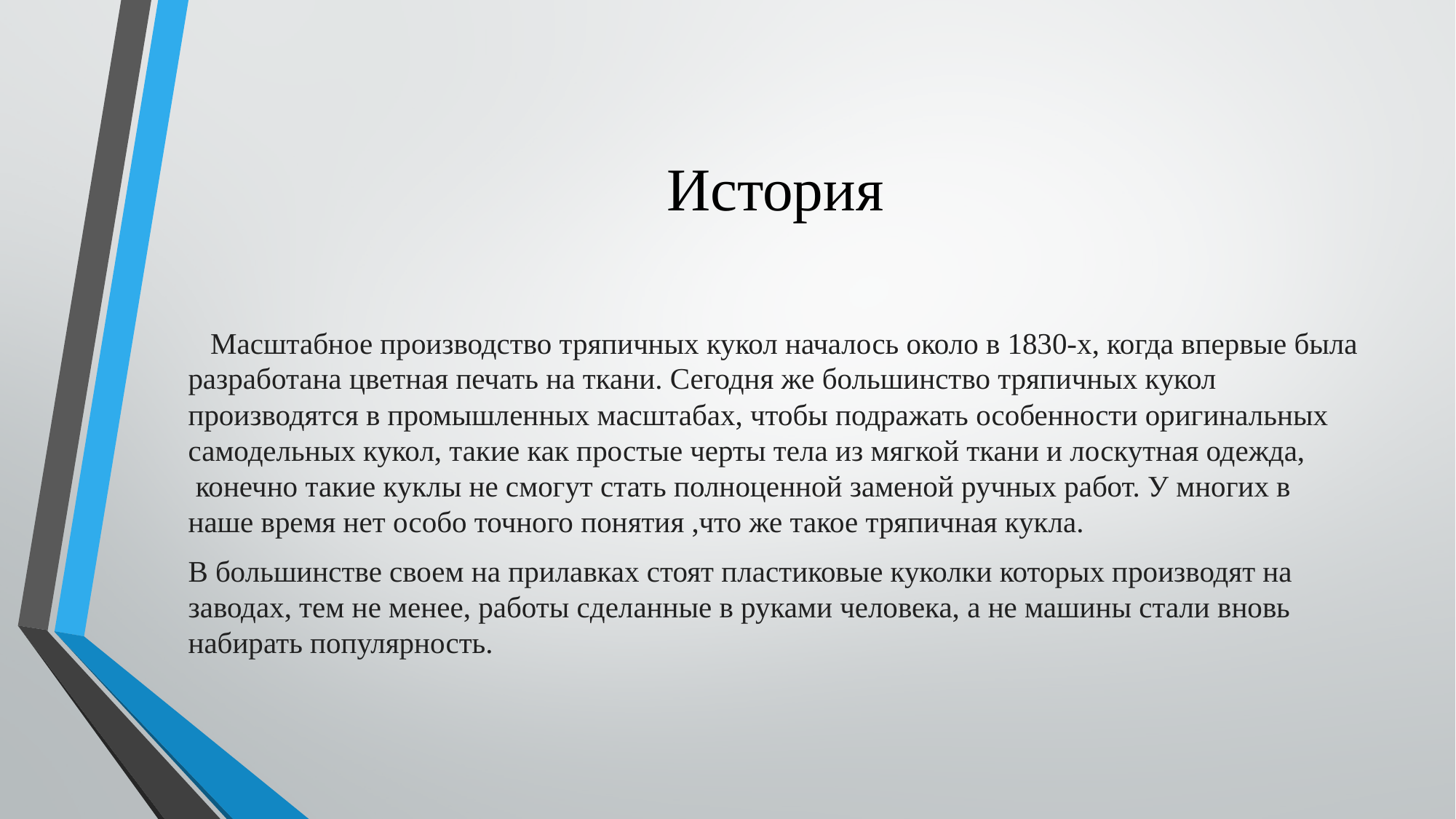

# История
   Масштабное производство тряпичных кукол началось около в 1830-х, когда впервые была разработана цветная печать на ткани. Сегодня же большинство тряпичных кукол производятся в промышленных масштабах, чтобы подражать особенности оригинальных самодельных кукол, такие как простые черты тела из мягкой ткани и лоскутная одежда,  конечно такие куклы не смогут стать полноценной заменой ручных работ. У многих в наше время нет особо точного понятия ,что же такое тряпичная кукла.
В большинстве своем на прилавках стоят пластиковые куколки которых производят на заводах, тем не менее, работы сделанные в руками человека, а не машины стали вновь набирать популярность.